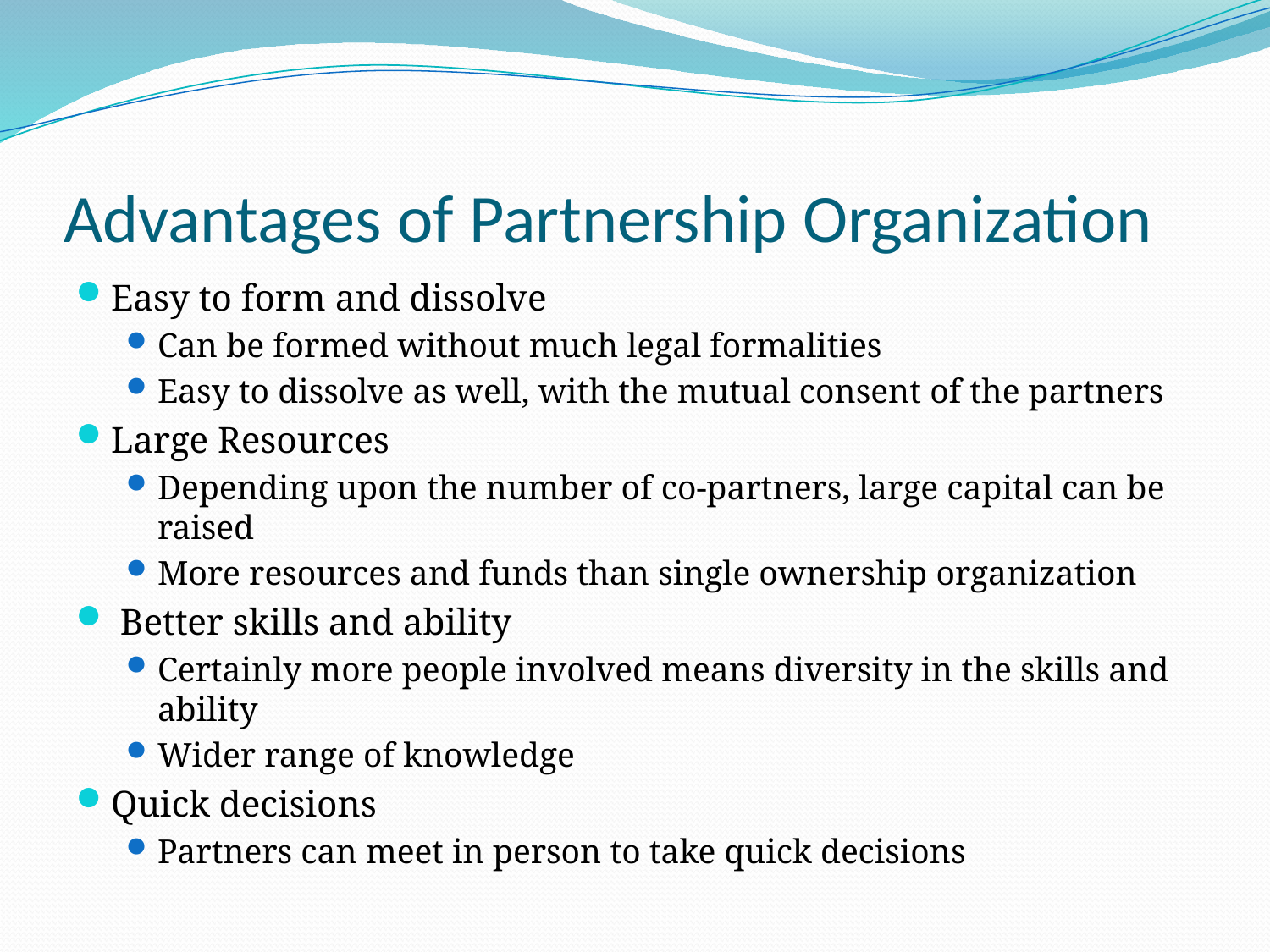

# Advantages of Partnership Organization
Easy to form and dissolve
Can be formed without much legal formalities
Easy to dissolve as well, with the mutual consent of the partners
Large Resources
Depending upon the number of co-partners, large capital can be raised
More resources and funds than single ownership organization
 Better skills and ability
Certainly more people involved means diversity in the skills and ability
Wider range of knowledge
Quick decisions
Partners can meet in person to take quick decisions